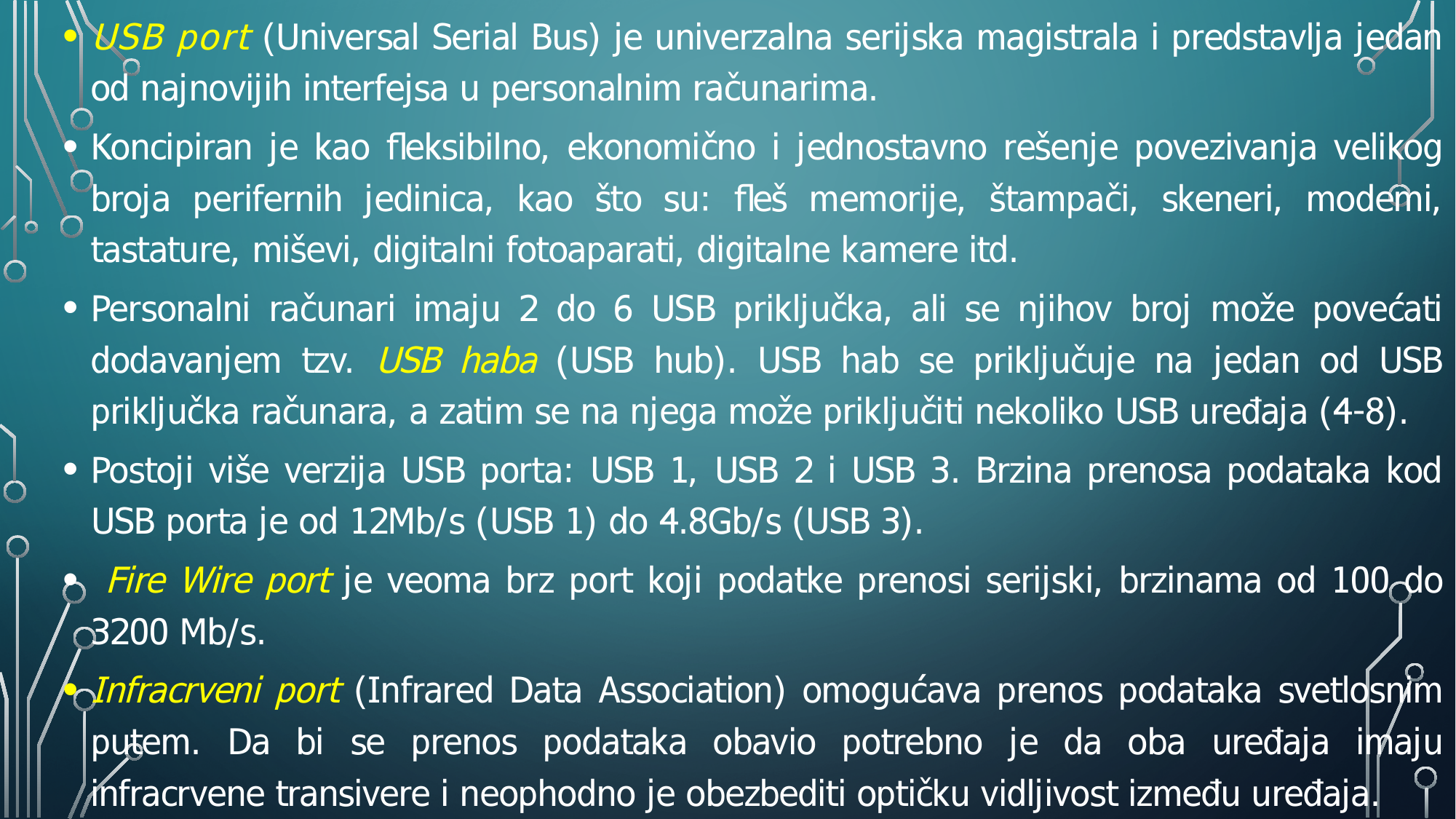

USB port (Universal Serial Bus) je univerzalna serijska magistrala i predstavlja jedan od najnovijih interfejsa u personalnim računarima.
Koncipiran je kao fleksibilno, ekonomično i jednostavno rešenje povezivanja velikog broja perifernih jedinica, kao što su: fleš memorije, štampači, skeneri, modemi, tastature, miševi, digitalni fotoaparati, digitalne kamere itd.
Personalni računari imaju 2 do 6 USB priključka, ali se njihov broj može povećati dodavanjem tzv. USB haba (USB hub). USB hab se priključuje na jedan od USB priključka računara, a zatim se na njega može priključiti nekoliko USB uređaja (4-8).
Postoji više verzija USB porta: USB 1, USB 2 i USB 3. Brzina prenosa podataka kod USB porta je od 12Mb/s (USB 1) do 4.8Gb/s (USB 3).
 Fire Wire port je veoma brz port koji podatke prenosi serijski, brzinama od 100 do 3200 Mb/s.
Infracrveni port (Infrared Data Association) omogućava prenos podataka svetlosnim putem. Da bi se prenos podataka obavio potrebno je da oba uređaja imaju infracrvene transivere i neophodno je obezbediti optičku vidljivost između uređaja.